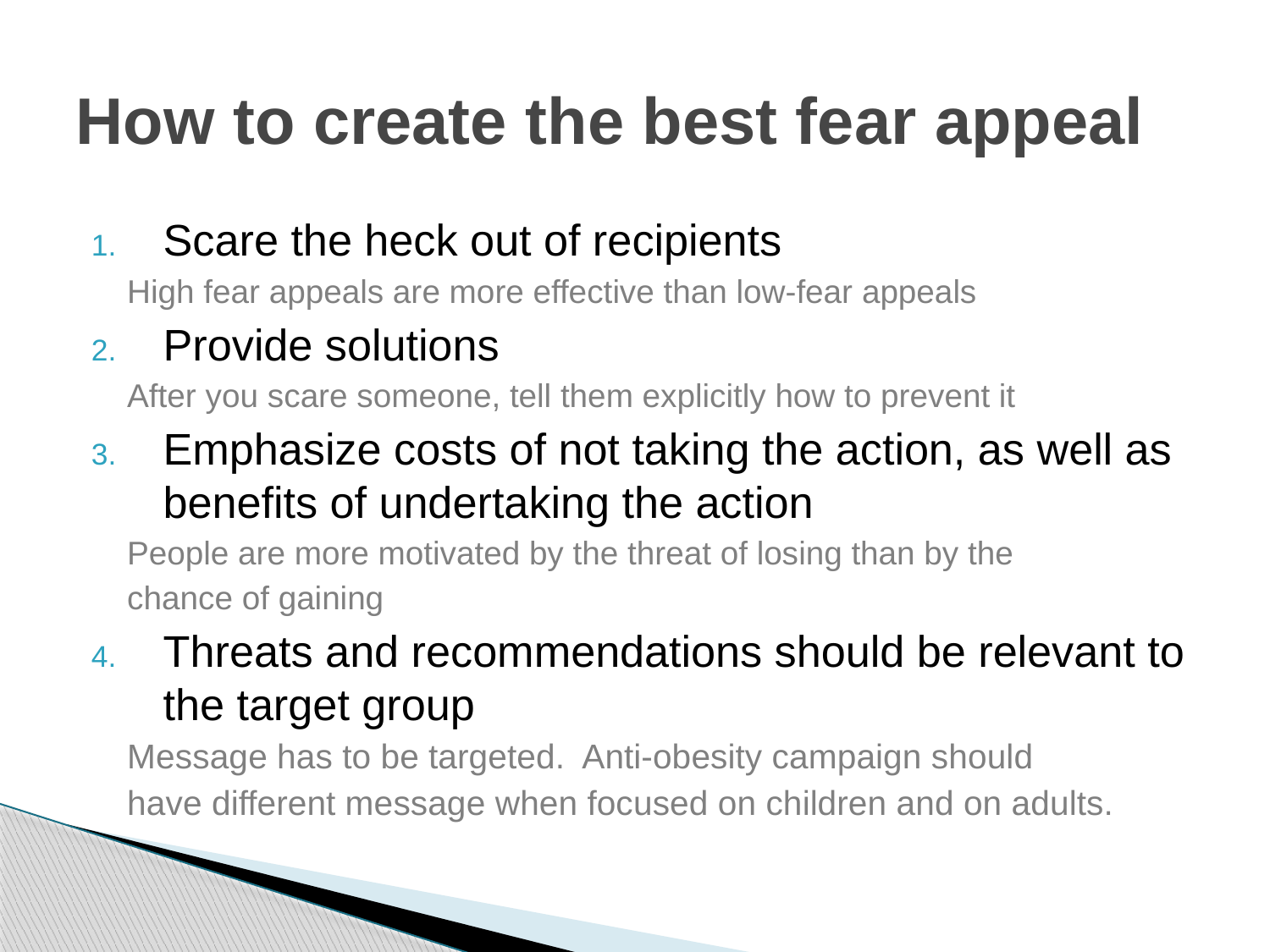

# How to create the best fear appeal
Scare the heck out of recipients
High fear appeals are more effective than low-fear appeals
Provide solutions
After you scare someone, tell them explicitly how to prevent it
Emphasize costs of not taking the action, as well as benefits of undertaking the action
People are more motivated by the threat of losing than by the
chance of gaining
Threats and recommendations should be relevant to the target group
Message has to be targeted.  Anti-obesity campaign should
have different message when focused on children and on adults.